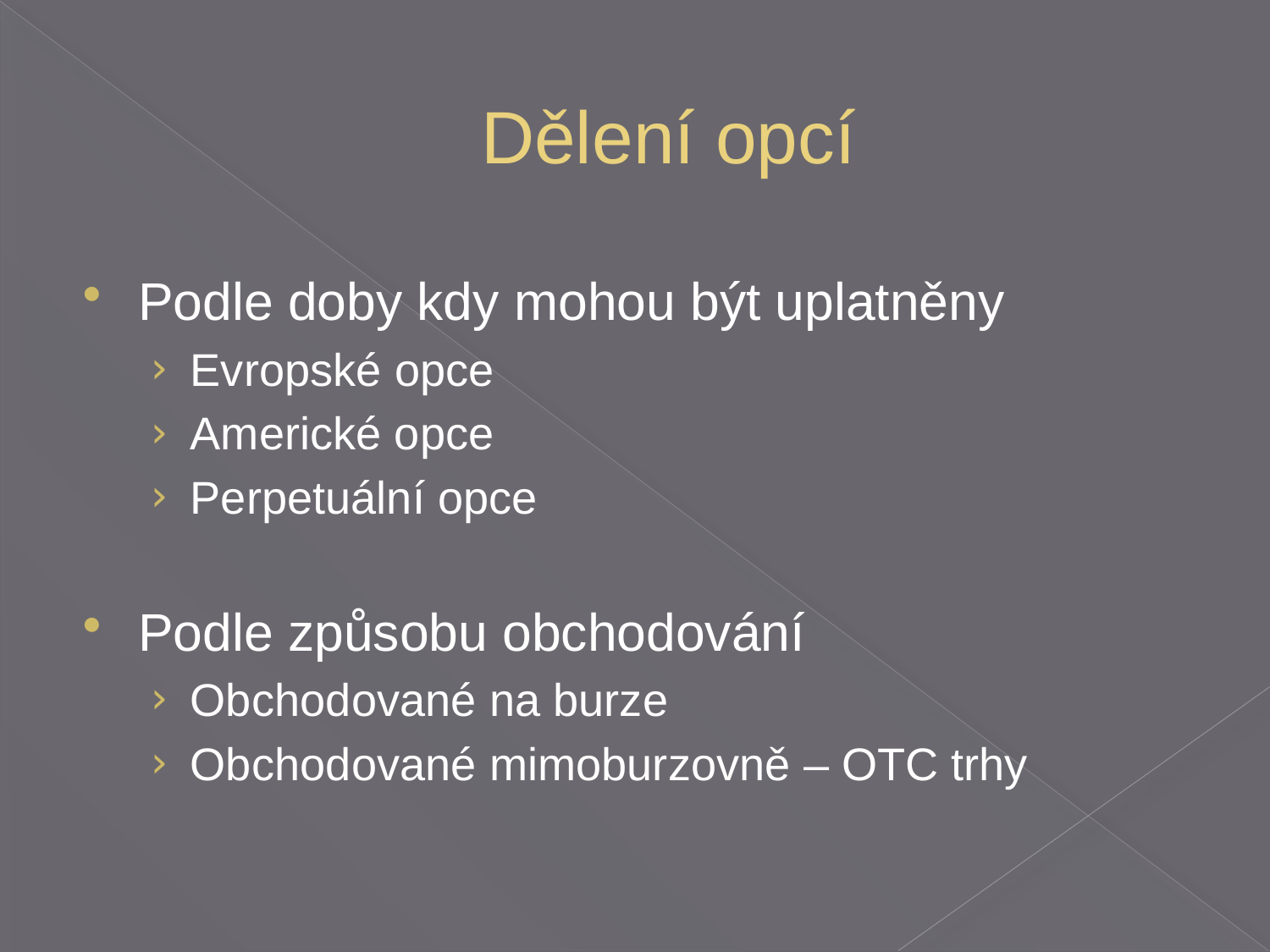

# Dělení opcí
Podle doby kdy mohou být uplatněny
Evropské opce
Americké opce
Perpetuální opce

Podle způsobu obchodování
Obchodované na burze
Obchodované mimoburzovně – OTC trhy